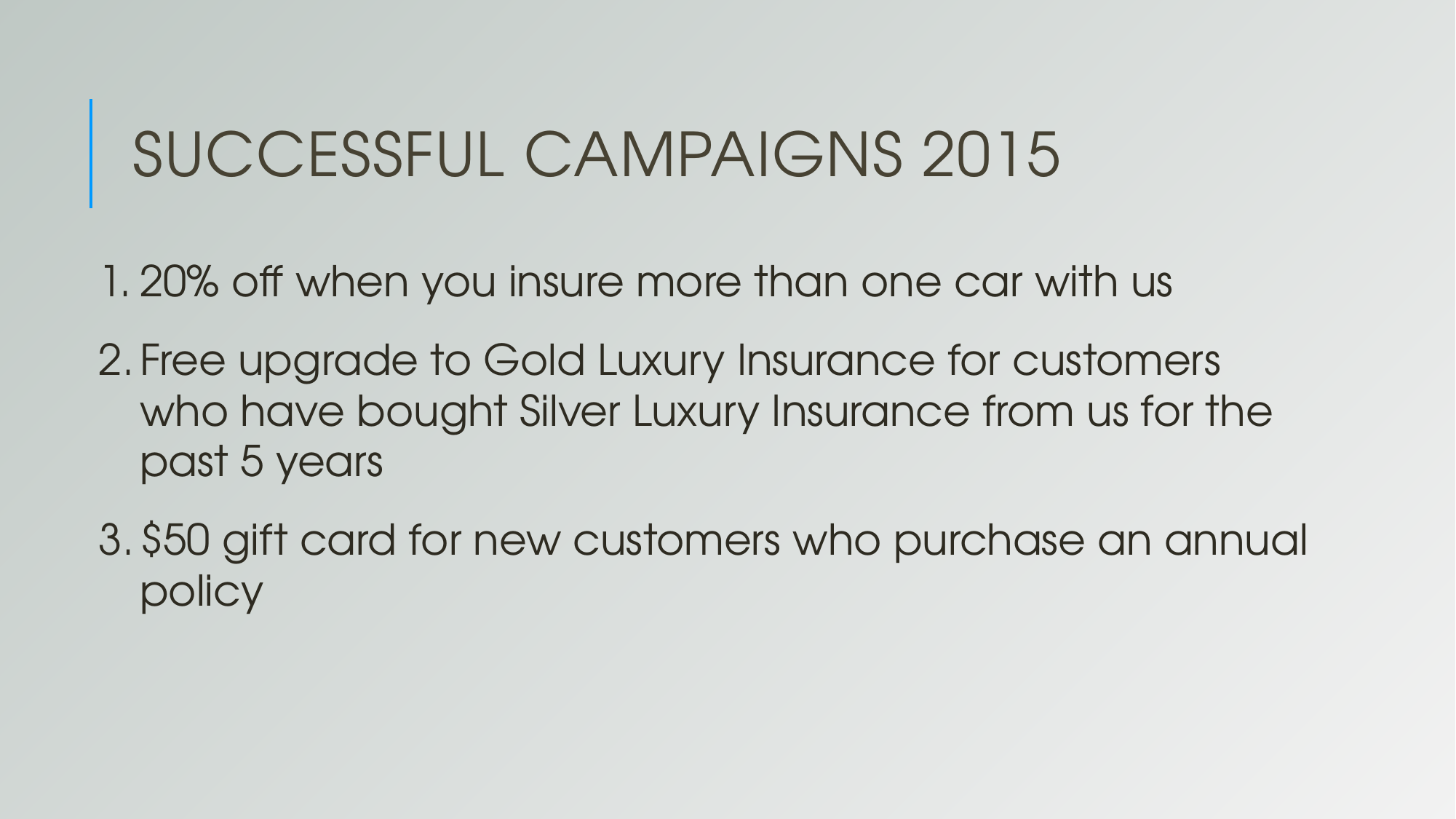

# Successful campaigns 2015
20% off when you insure more than one car with us
Free upgrade to Gold Luxury Insurance for customers who have bought Silver Luxury Insurance from us for the past 5 years
$50 gift card for new customers who purchase an annual policy